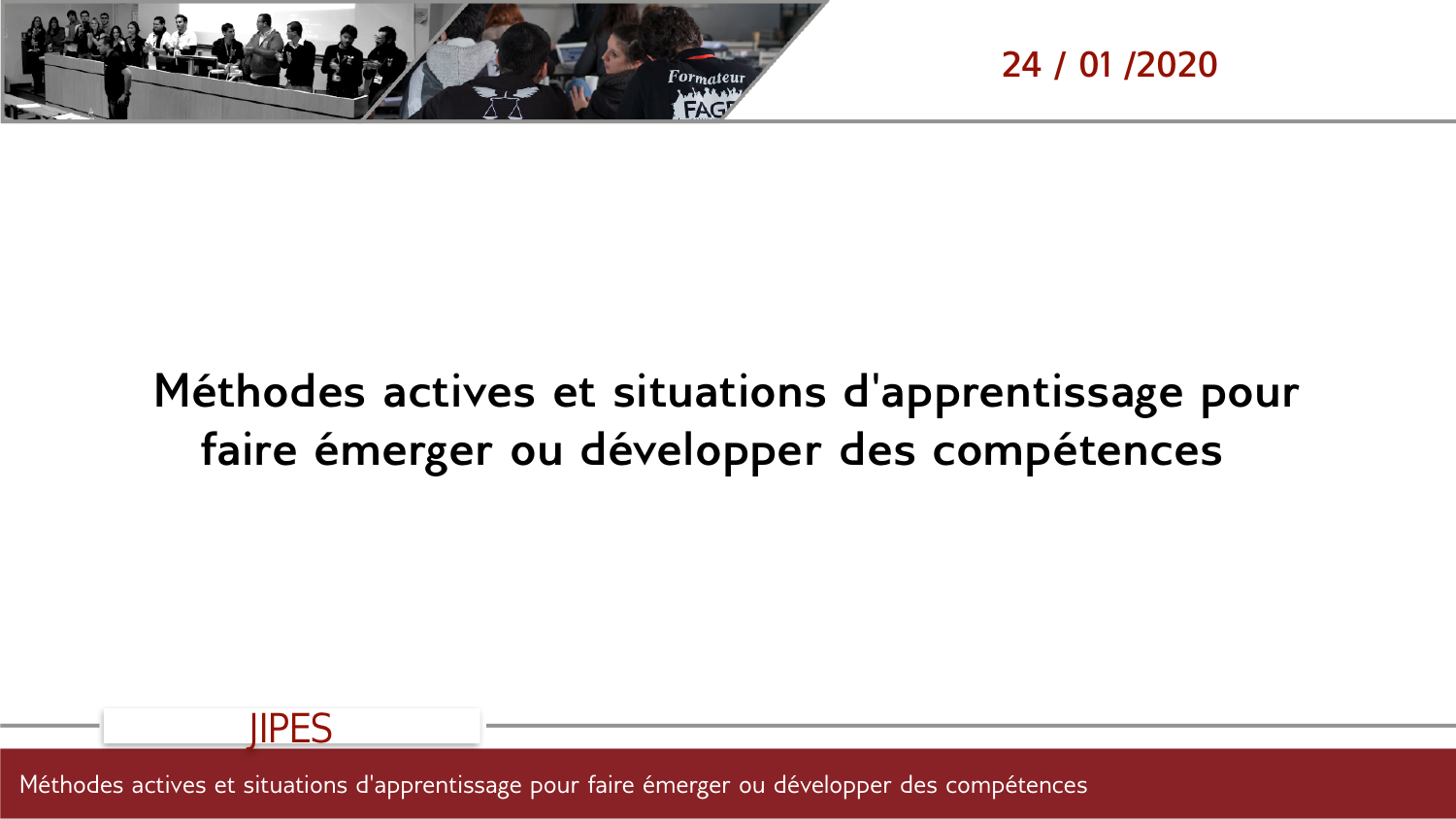

Méthodes actives et situations d'apprentissage pour faire émerger ou développer des compétences